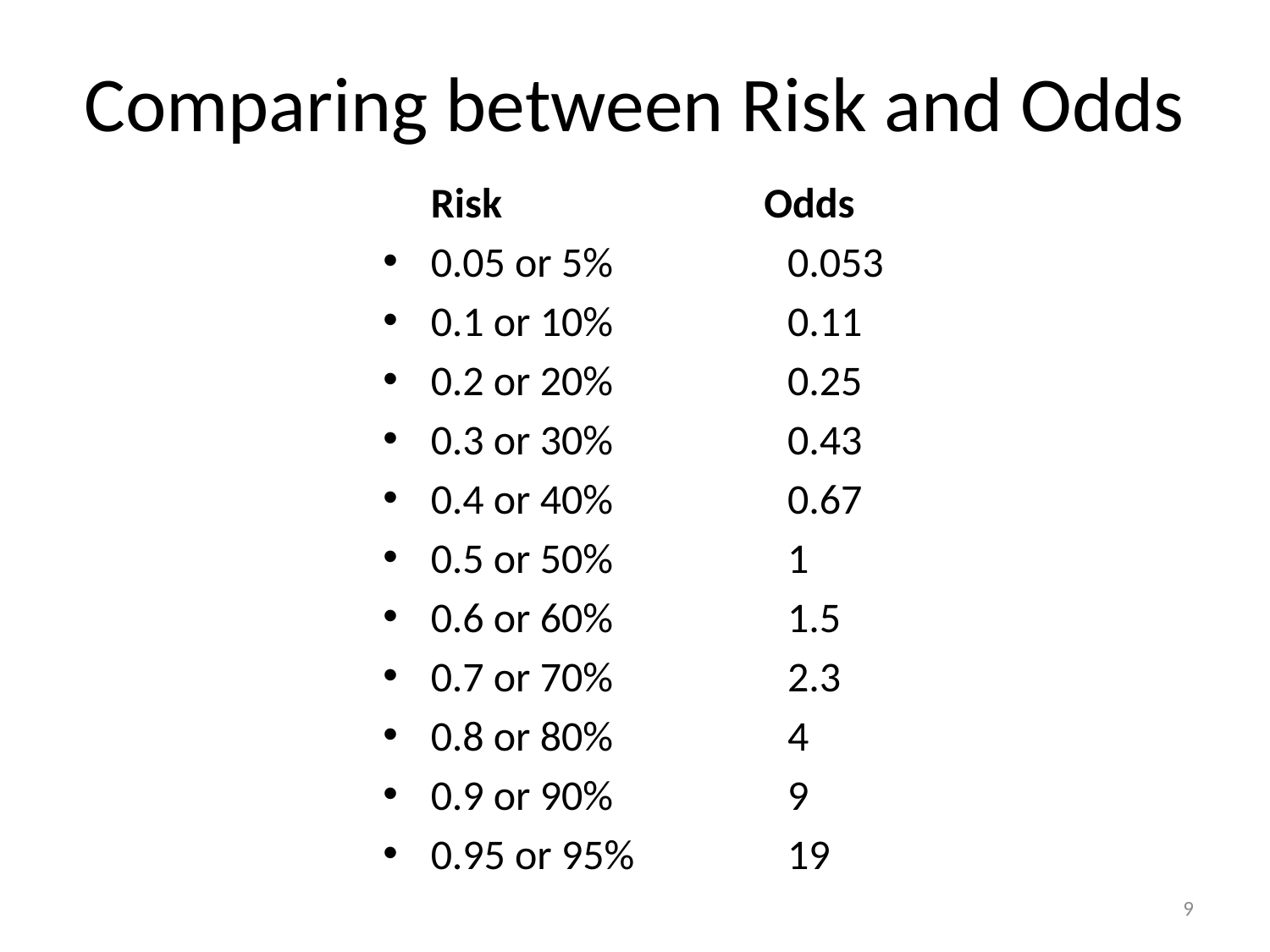

# Comparing between Risk and Odds
     Risk 		Odds
0.05 or 5% 	0.053
0.1 or 10% 	0.11
0.2 or 20% 	0.25
0.3 or 30% 	0.43
0.4 or 40% 	0.67
0.5 or 50% 	1
0.6 or 60% 	1.5
0.7 or 70% 	2.3
0.8 or 80% 	4
0.9 or 90% 	9
0.95 or 95% 	19
9